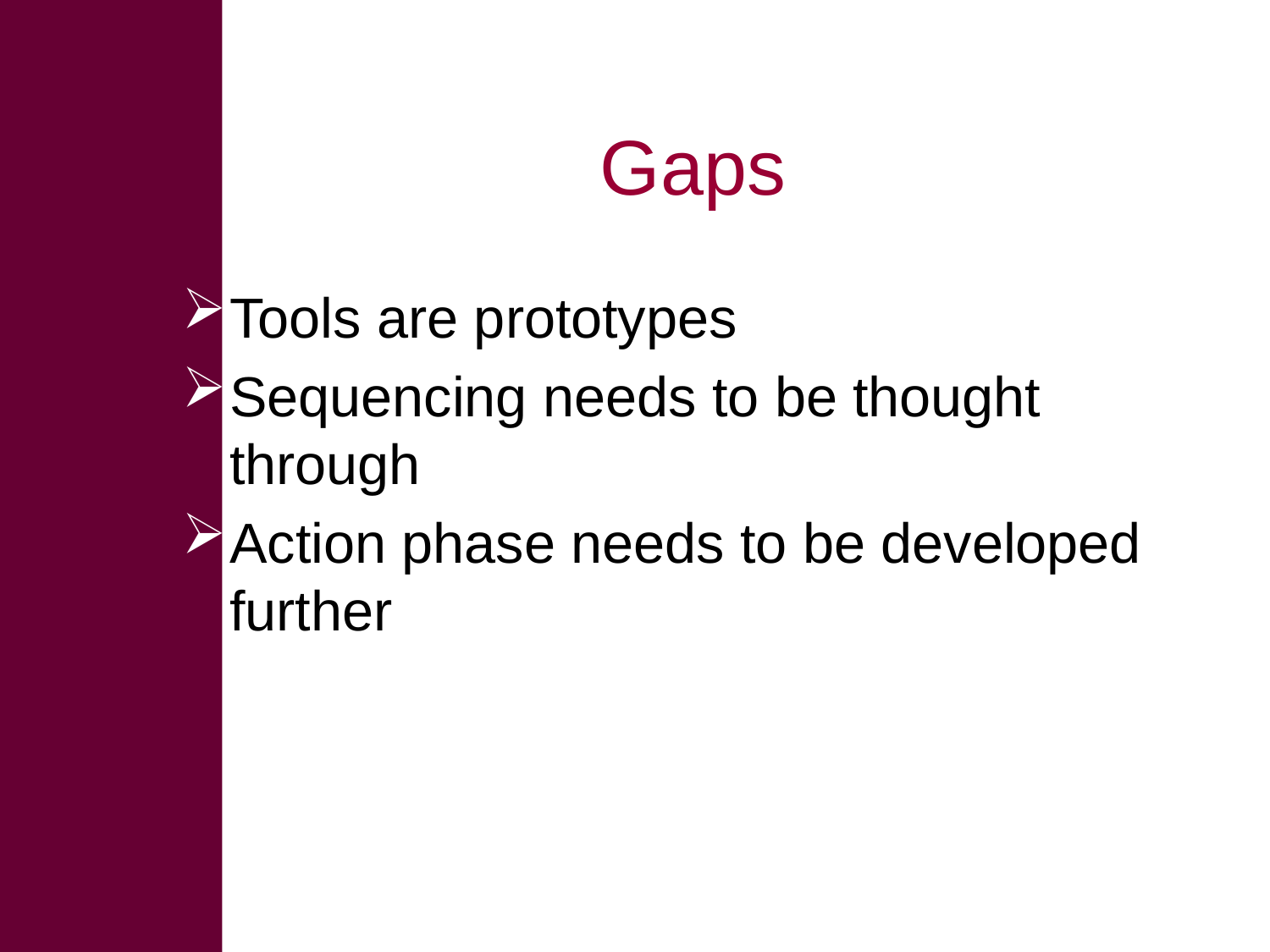

# Gaps
Tools are prototypes
Sequencing needs to be thought through
Action phase needs to be developed further